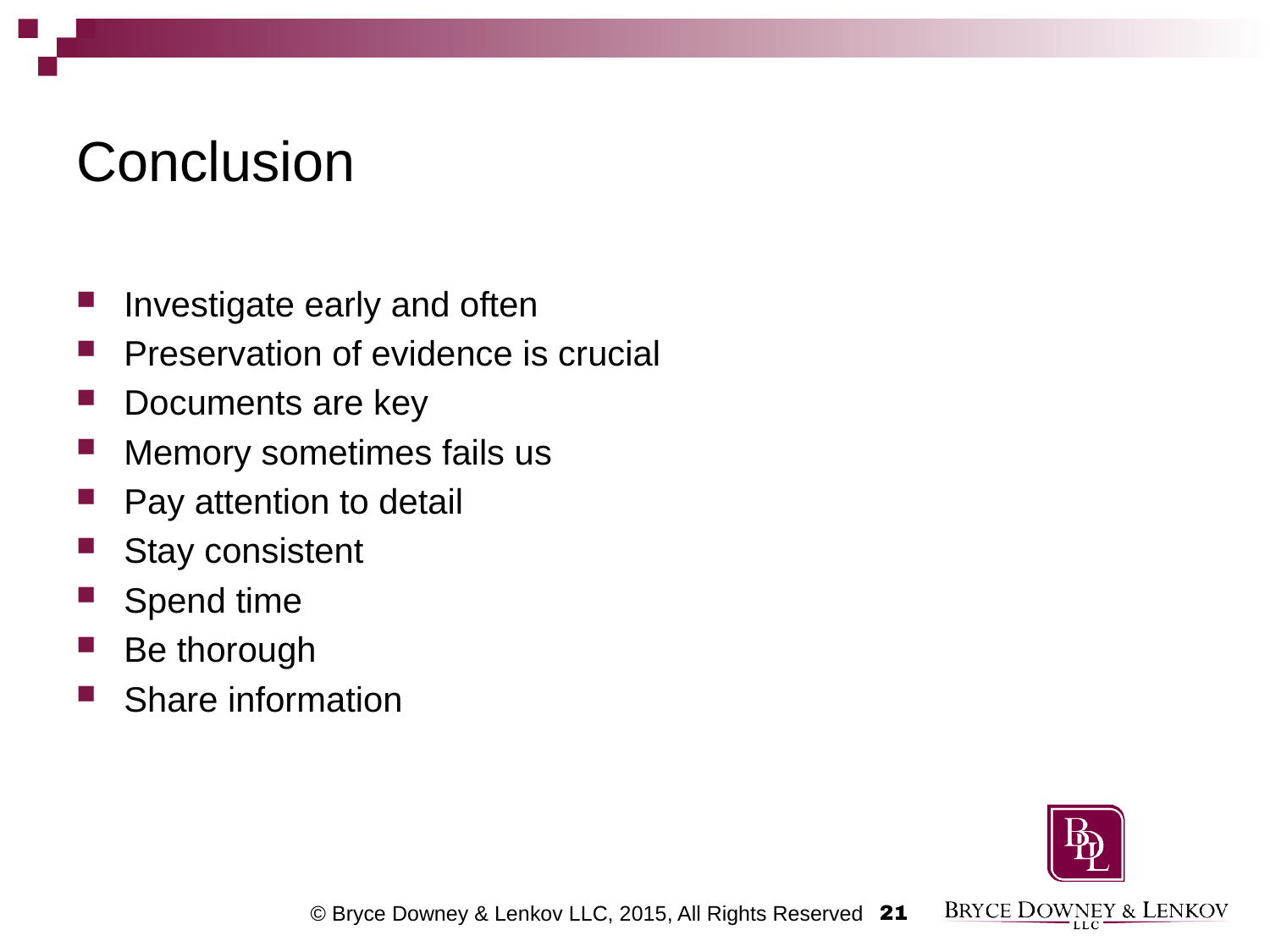

# Conclusion
Investigate early and often
Preservation of evidence is crucial
Documents are key
Memory sometimes fails us
Pay attention to detail
Stay consistent
Spend time
Be thorough
Share information
21